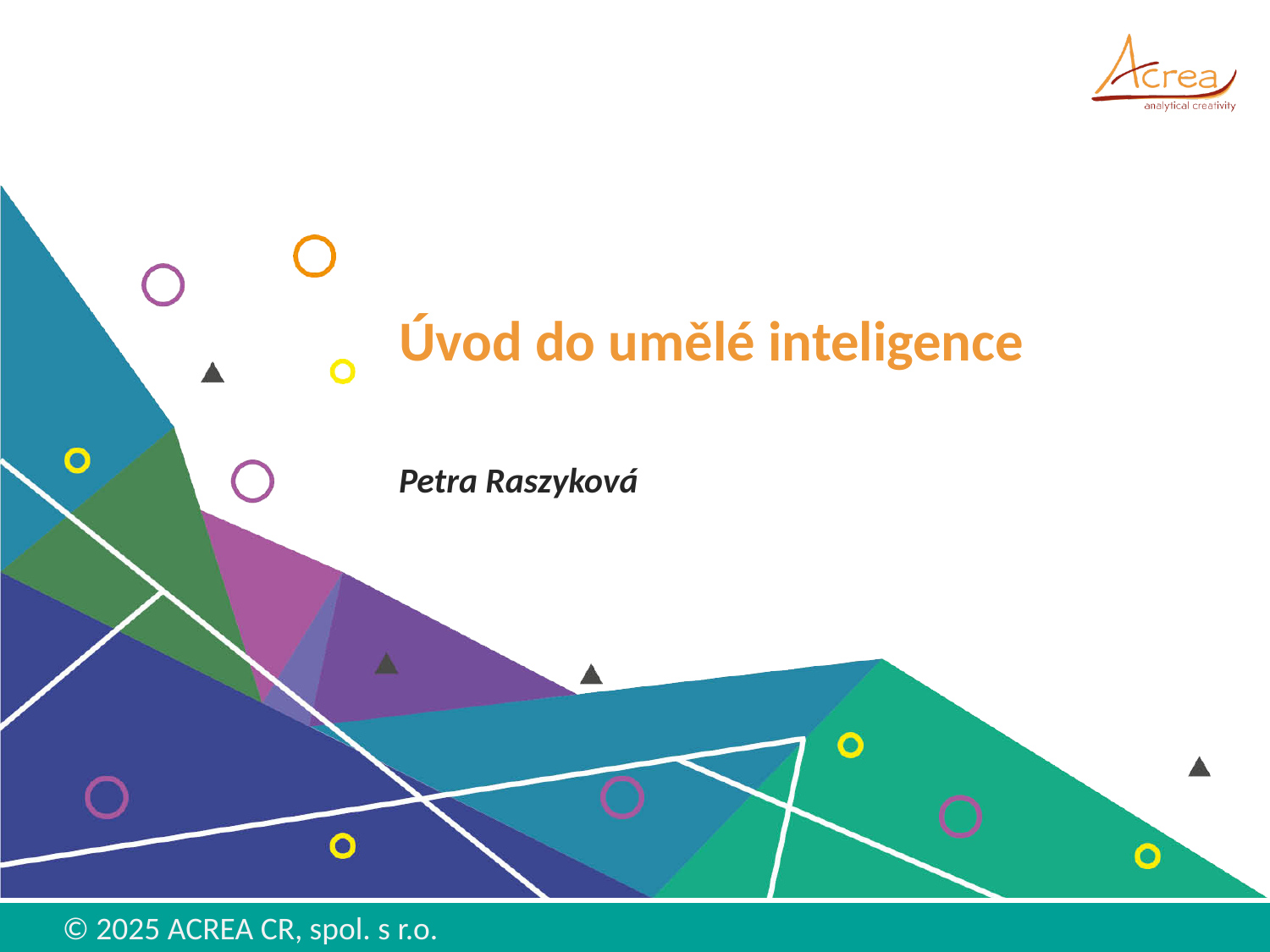

# Úvod do umělé inteligence
Petra Raszyková